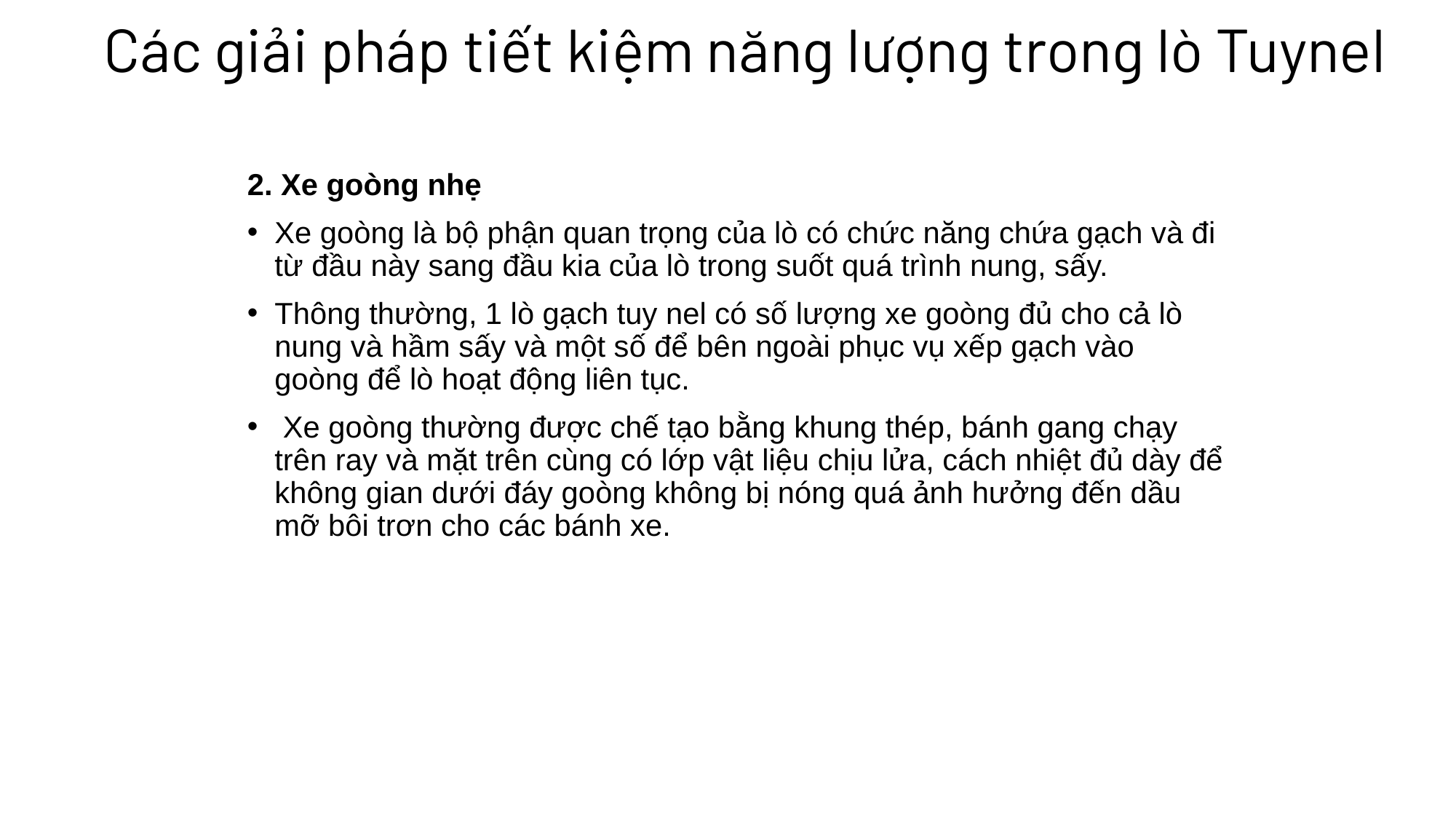

# Các giải pháp tiết kiệm năng lượng trong lò Tuynel
2. Xe goòng nhẹ
Xe goòng là bộ phận quan trọng của lò có chức năng chứa gạch và đi từ đầu này sang đầu kia của lò trong suốt quá trình nung, sấy.
Thông thường, 1 lò gạch tuy nel có số lượng xe goòng đủ cho cả lò nung và hầm sấy và một số để bên ngoài phục vụ xếp gạch vào goòng để lò hoạt động liên tục.
 Xe goòng thường được chế tạo bằng khung thép, bánh gang chạy trên ray và mặt trên cùng có lớp vật liệu chịu lửa, cách nhiệt đủ dày để không gian dưới đáy goòng không bị nóng quá ảnh hưởng đến dầu mỡ bôi trơn cho các bánh xe.